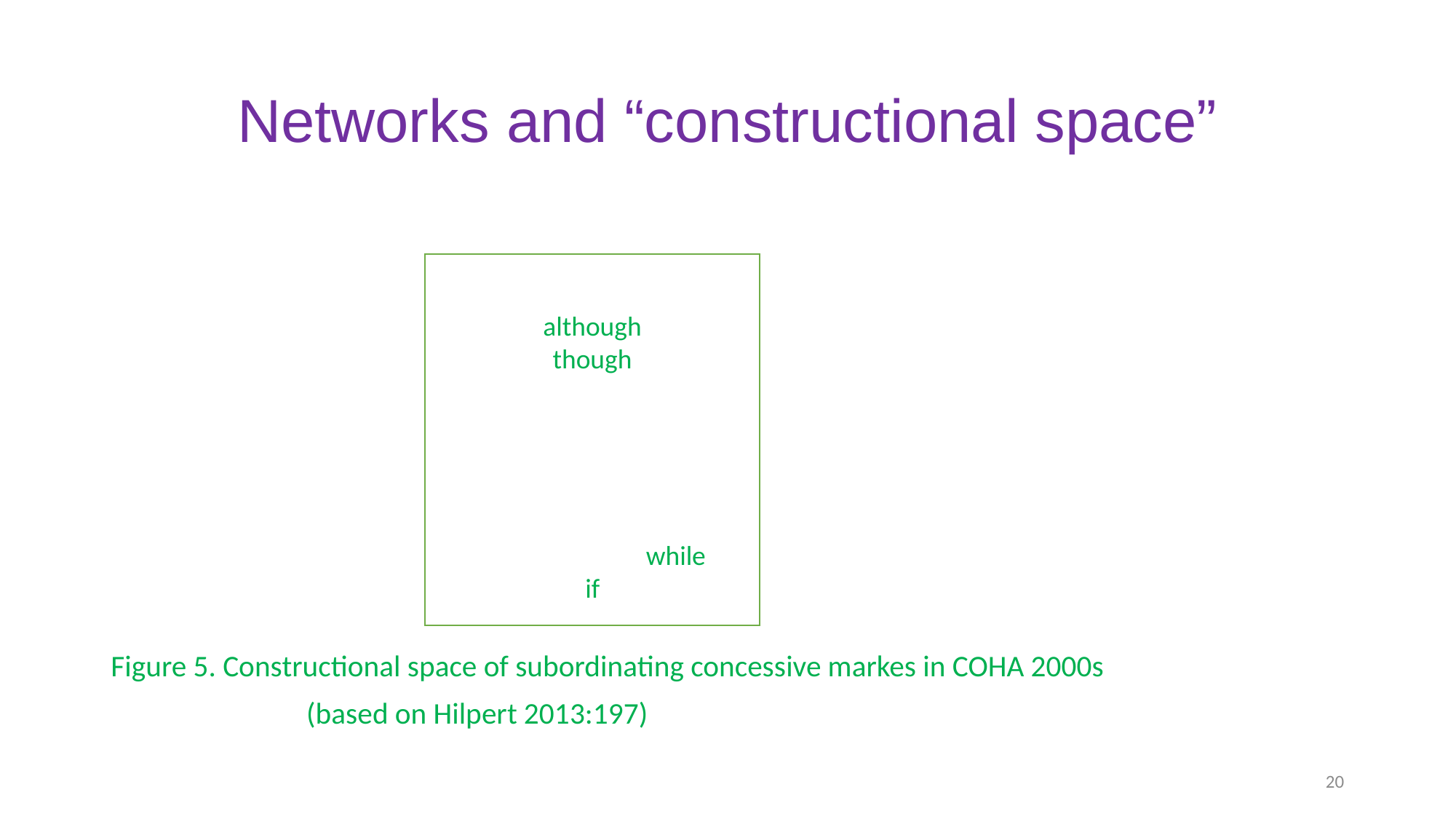

# Networks and “constructional space”

Figure 5. Constructional space of subordinating concessive markes in COHA 2000s
		             (based on Hilpert 2013:197)

although
though

                           while
if

20